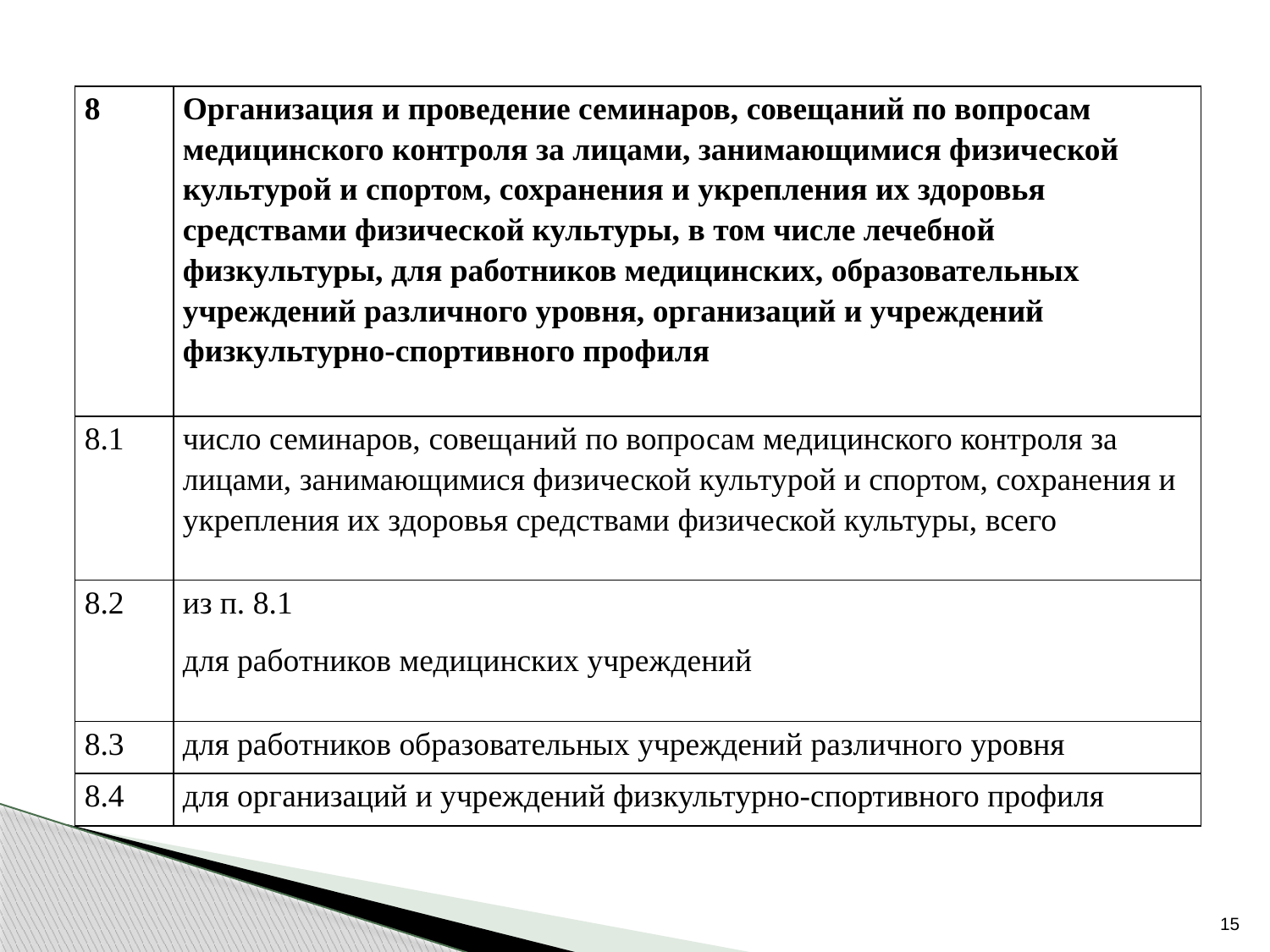

| 8 | Организация и проведение семинаров, совещаний по вопросам медицинского контроля за лицами, занимающимися физической культурой и спортом, сохранения и укрепления их здоровья средствами физической культуры, в том числе лечебной физкультуры, для работников медицинских, образовательных учреждений различного уровня, организаций и учреждений физкультурно-спортивного профиля |
| --- | --- |
| 8.1 | число семинаров, совещаний по вопросам медицинского контроля за лицами, занимающимися физической культурой и спортом, сохранения и укрепления их здоровья средствами физической культуры, всего |
| 8.2 | из п. 8.1 для работников медицинских учреждений |
| 8.3 | для работников образовательных учреждений различного уровня |
| 8.4 | для организаций и учреждений физкультурно-спортивного профиля |
15